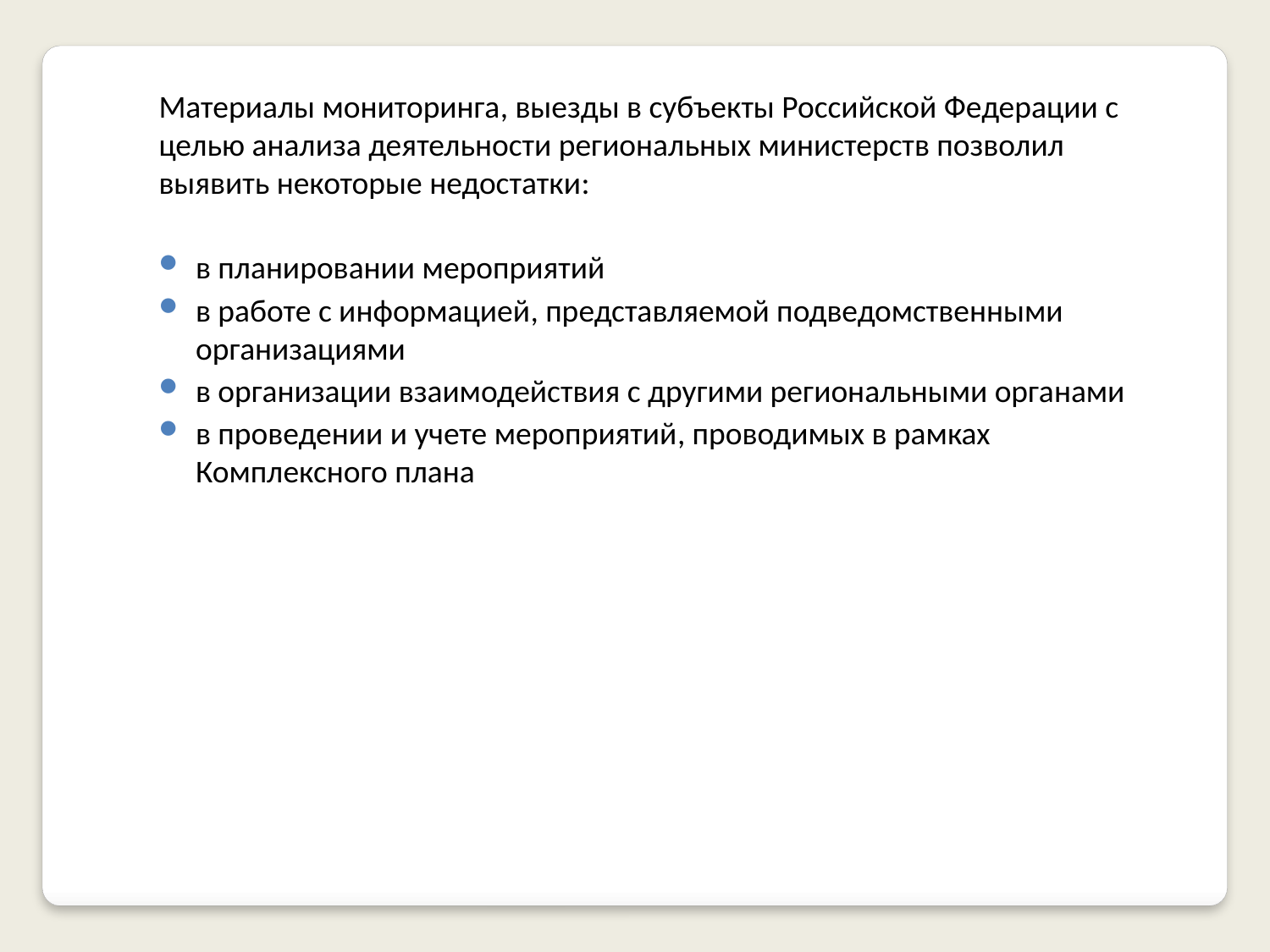

Материалы мониторинга, выезды в субъекты Российской Федерации с целью анализа деятельности региональных министерств позволил выявить некоторые недостатки:

в планировании мероприятий
в работе с информацией, представляемой подведомственными организациями
в организации взаимодействия с другими региональными органами
в проведении и учете мероприятий, проводимых в рамках Комплексного плана